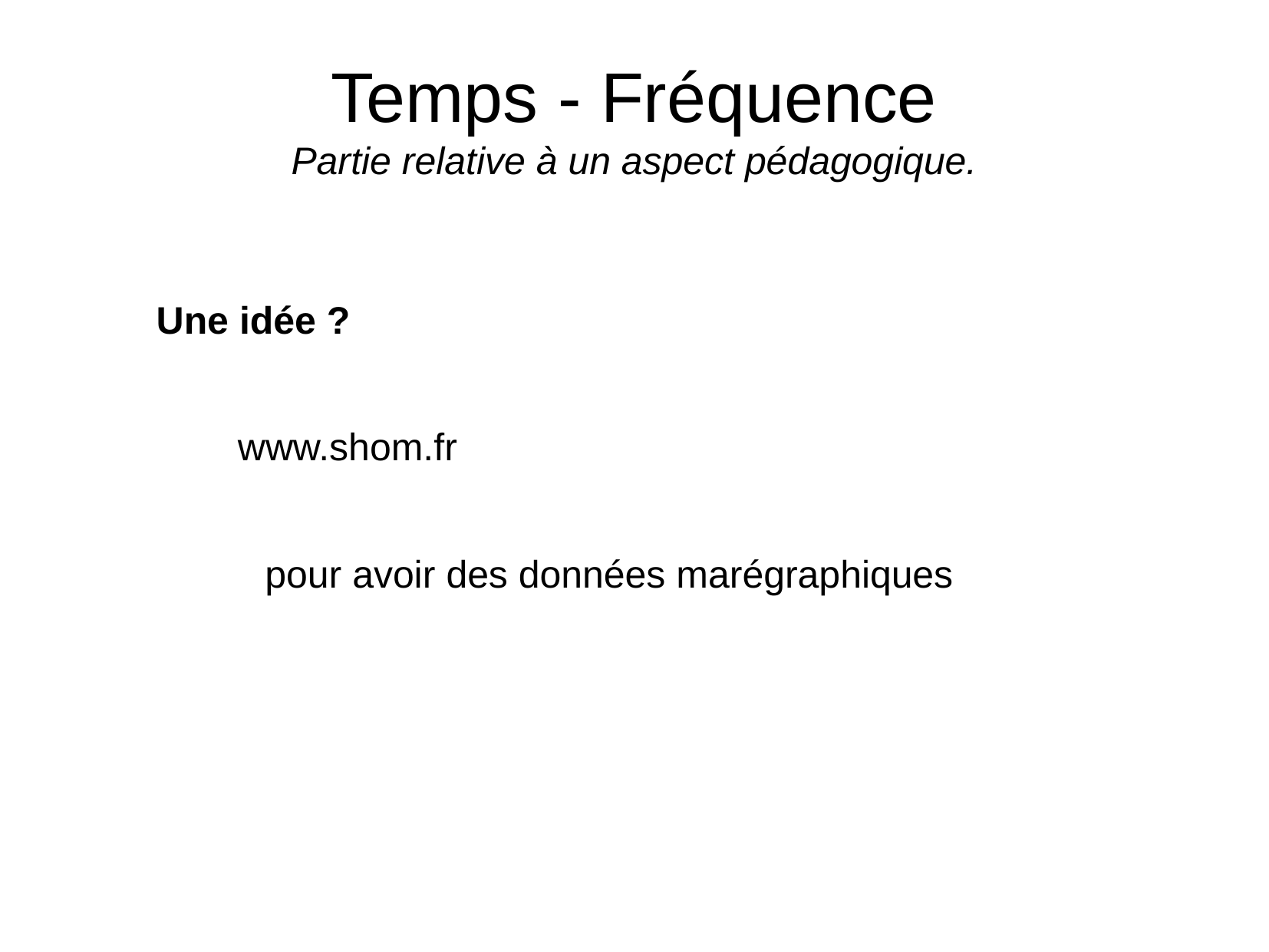

# Temps - Fréquence Partie relative à un aspect pédagogique.
Une idée ?
www.shom.fr
pour avoir des données marégraphiques